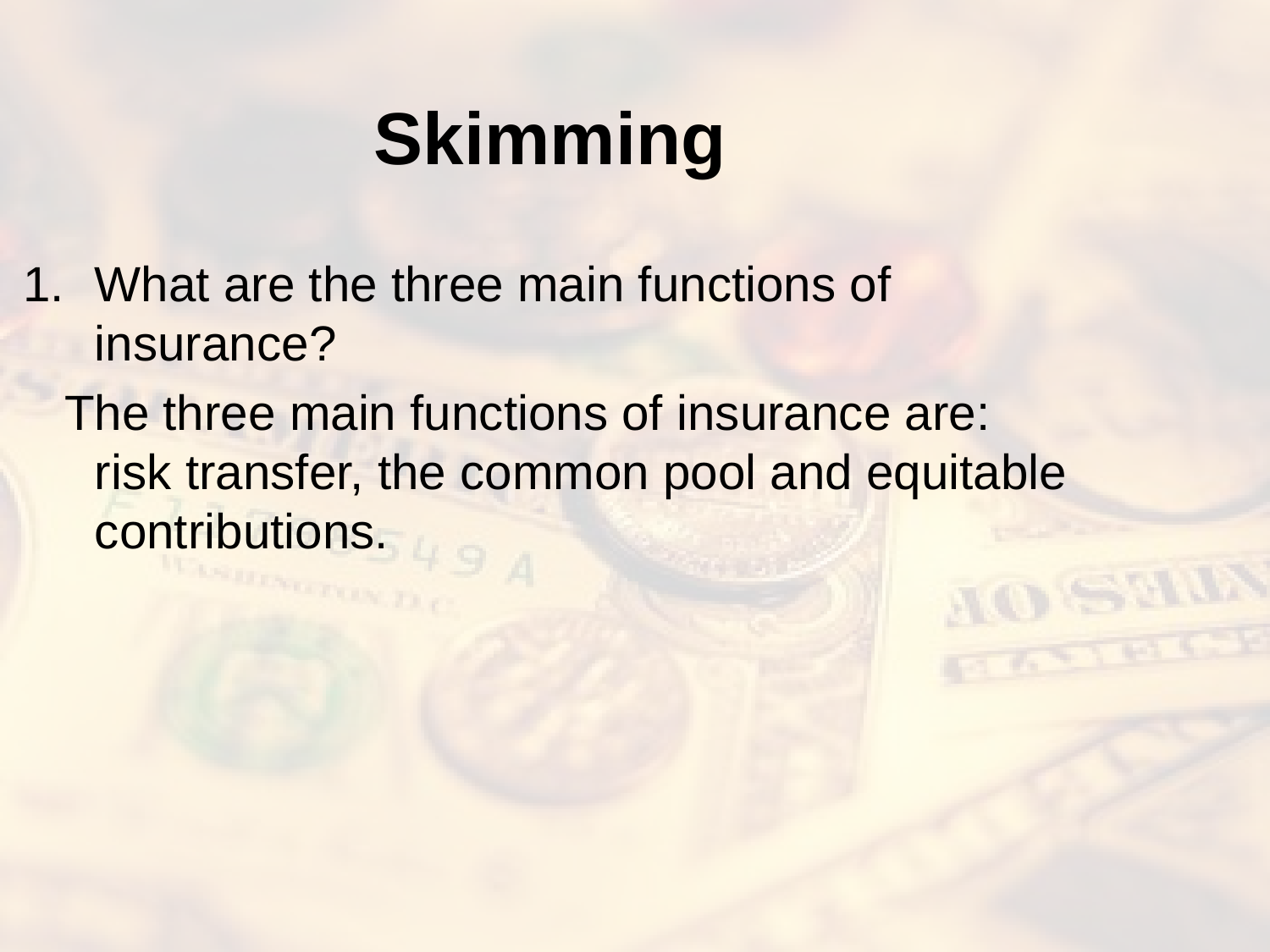

# Skimming
What are the three main functions of insurance?
   The three main functions of insurance are: risk transfer, the common pool and equitable contributions.